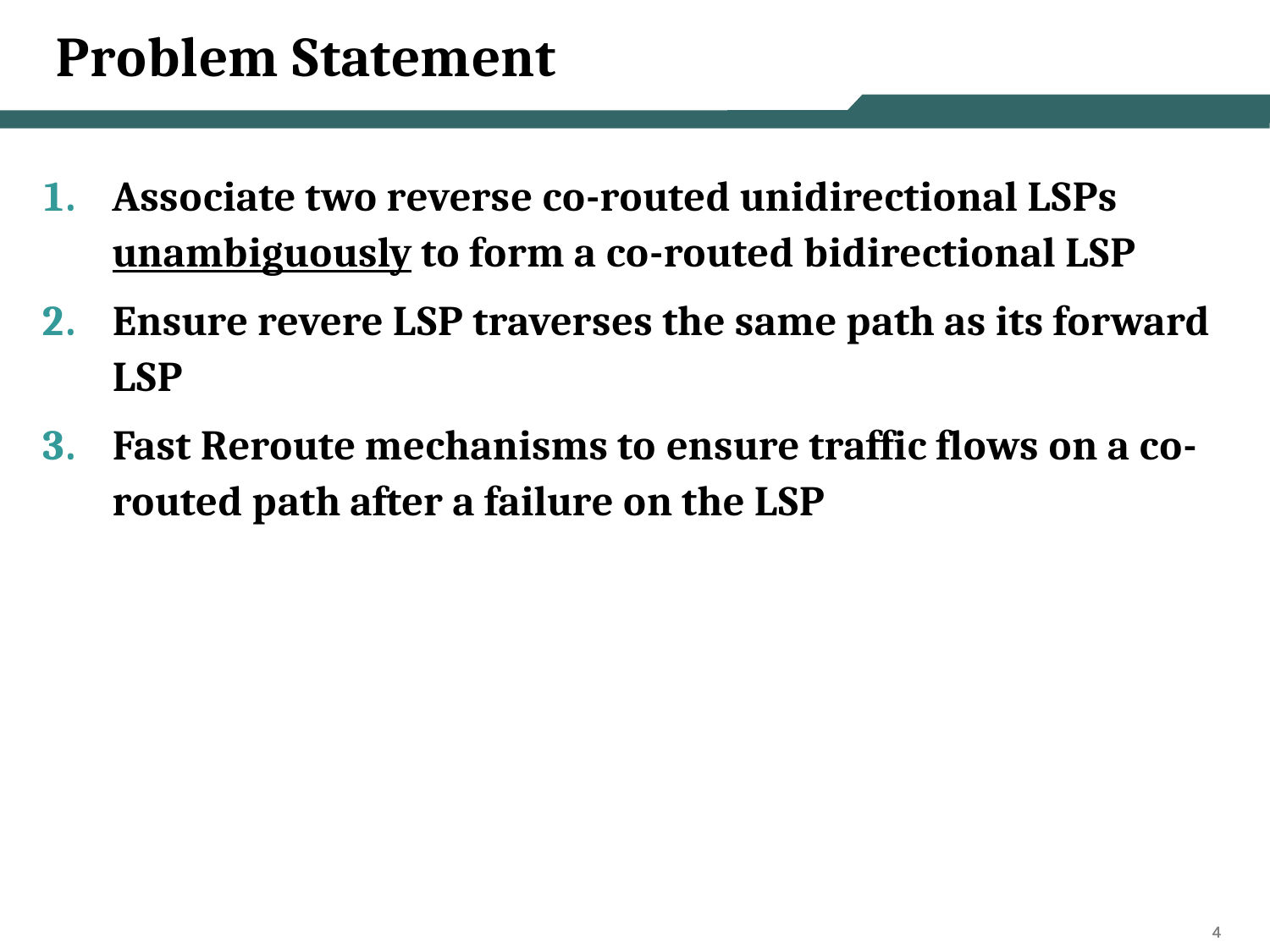

# Problem Statement
Associate two reverse co-routed unidirectional LSPs unambiguously to form a co-routed bidirectional LSP
Ensure revere LSP traverses the same path as its forward LSP
Fast Reroute mechanisms to ensure traffic flows on a co-routed path after a failure on the LSP